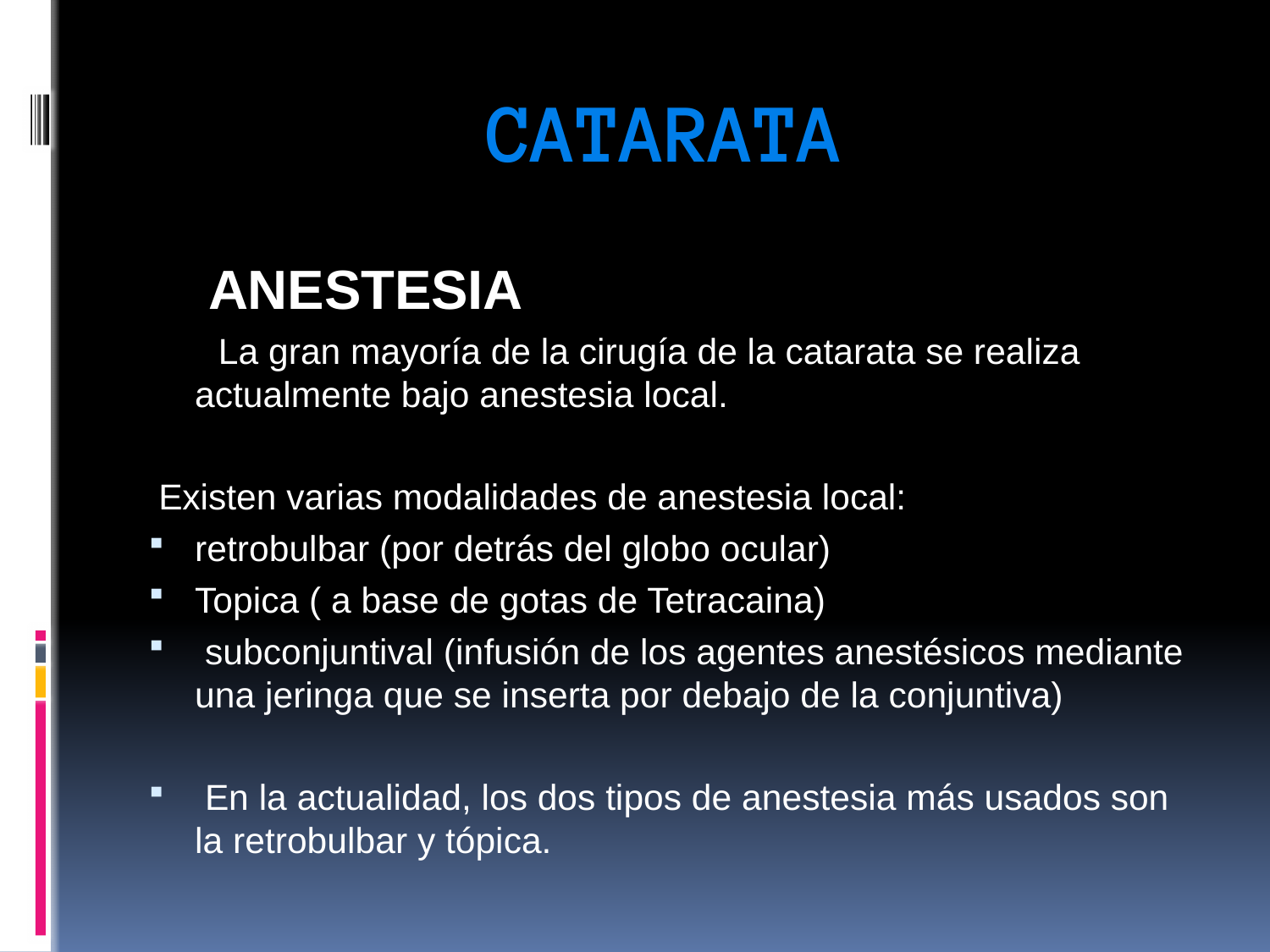

# CATARATA
      ANESTESIA
       La gran mayoría de la cirugía de la catarata se realiza actualmente bajo anestesia local.

 Existen varias modalidades de anestesia local:
retrobulbar (por detrás del globo ocular)
Topica ( a base de gotas de Tetracaina)
 subconjuntival (infusión de los agentes anestésicos mediante una jeringa que se inserta por debajo de la conjuntiva)

 En la actualidad, los dos tipos de anestesia más usados son la retrobulbar y tópica.